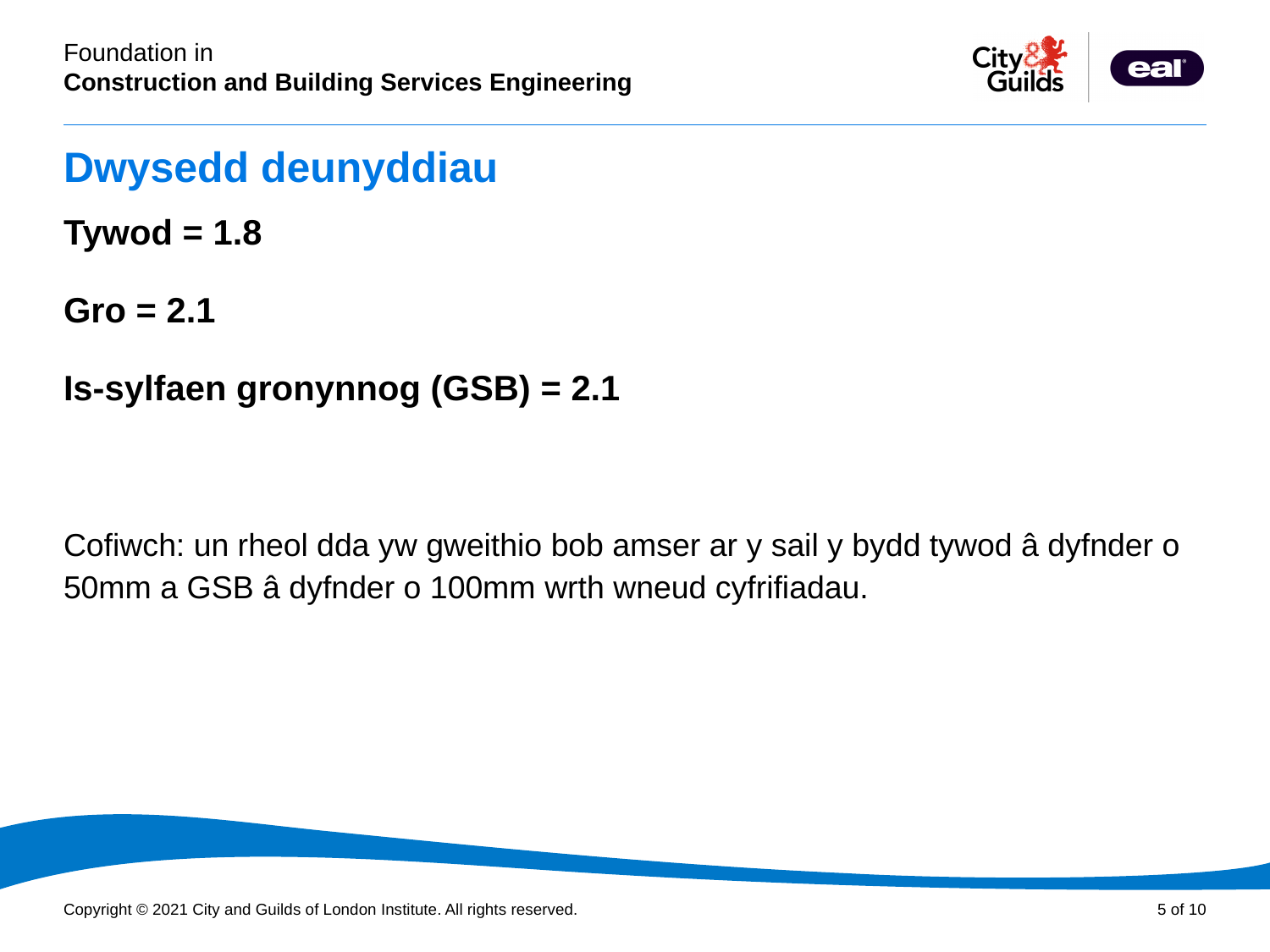

# Dwysedd deunyddiau
Tywod = 1.8
Gro = 2.1
Is-sylfaen gronynnog (GSB) = 2.1

Cofiwch: un rheol dda yw gweithio bob amser ar y sail y bydd tywod â dyfnder o 50mm a GSB â dyfnder o 100mm wrth wneud cyfrifiadau.